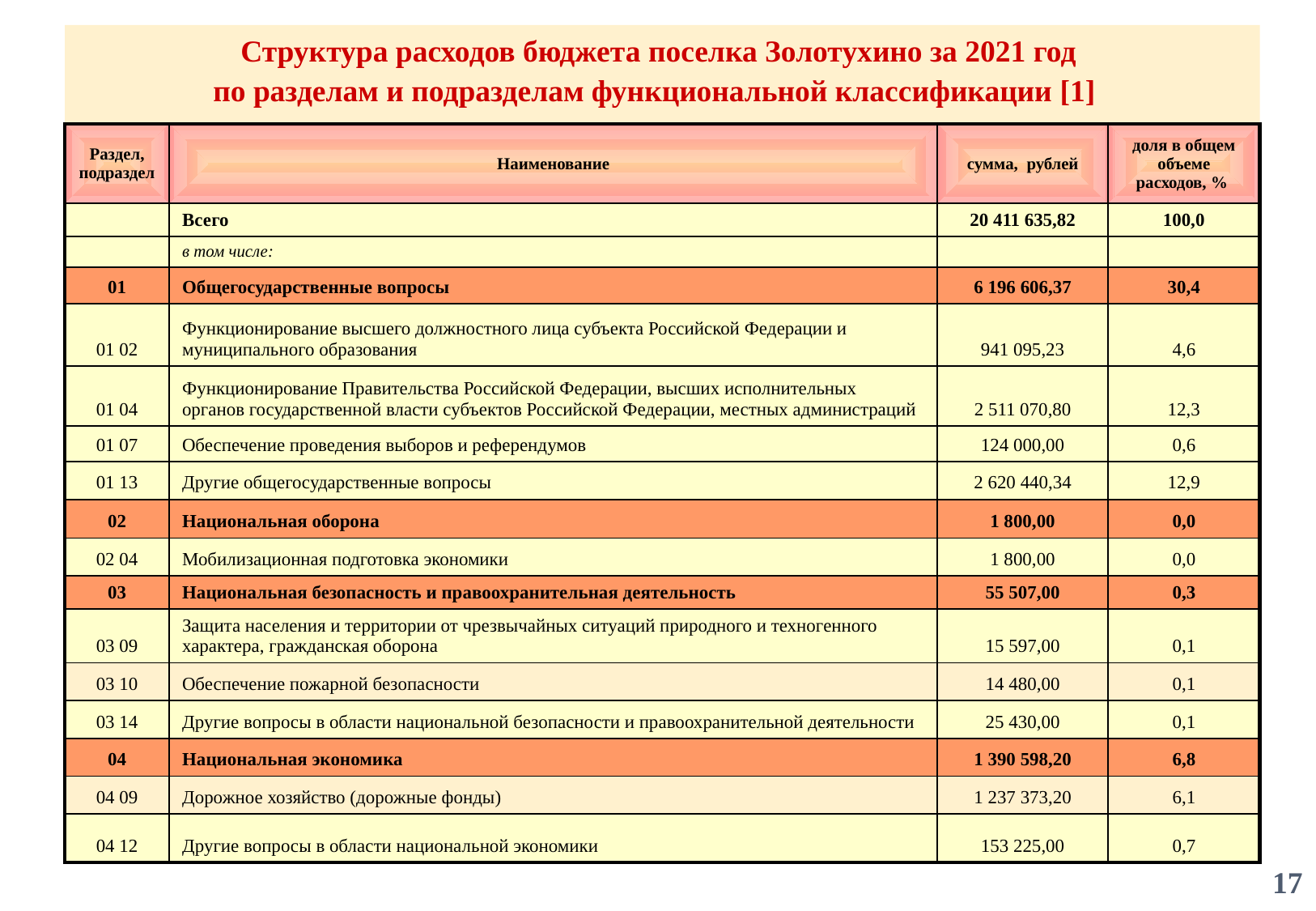

# Структура расходов бюджета поселка Золотухино за 2021 год по разделам и подразделам функциональной классификации [1]
|  |  |  |  |
| --- | --- | --- | --- |
| Раздел, подраздел | Наименование | сумма, рублей | доля в общем объеме расходов, % |
|  | Всего | 20 411 635,82 | 100,0 |
|  | в том числе: |  |  |
| 01 | Общегосударственные вопросы | 6 196 606,37 | 30,4 |
| 01 02 | Функционирование высшего должностного лица субъекта Российской Федерации и муниципального образования | 941 095,23 | 4,6 |
| 01 04 | Функционирование Правительства Российской Федерации, высших исполнительных органов государственной власти субъектов Российской Федерации, местных администраций | 2 511 070,80 | 12,3 |
| 01 07 | Обеспечение проведения выборов и референдумов | 124 000,00 | 0,6 |
| 01 13 | Другие общегосударственные вопросы | 2 620 440,34 | 12,9 |
| 02 | Национальная оборона | 1 800,00 | 0,0 |
| 02 04 | Мобилизационная подготовка экономики | 1 800,00 | 0,0 |
| 03 | Национальная безопасность и правоохранительная деятельность | 55 507,00 | 0,3 |
| 03 09 | Защита населения и территории от чрезвычайных ситуаций природного и техногенного характера, гражданская оборона | 15 597,00 | 0,1 |
| 03 10 | Обеспечение пожарной безопасности | 14 480,00 | 0,1 |
| 03 14 | Другие вопросы в области национальной безопасности и правоохранительной деятельности | 25 430,00 | 0,1 |
| 04 | Национальная экономика | 1 390 598,20 | 6,8 |
| 04 09 | Дорожное хозяйство (дорожные фонды) | 1 237 373,20 | 6,1 |
| 04 12 | Другие вопросы в области национальной экономики | 153 225,00 | 0,7 |
17